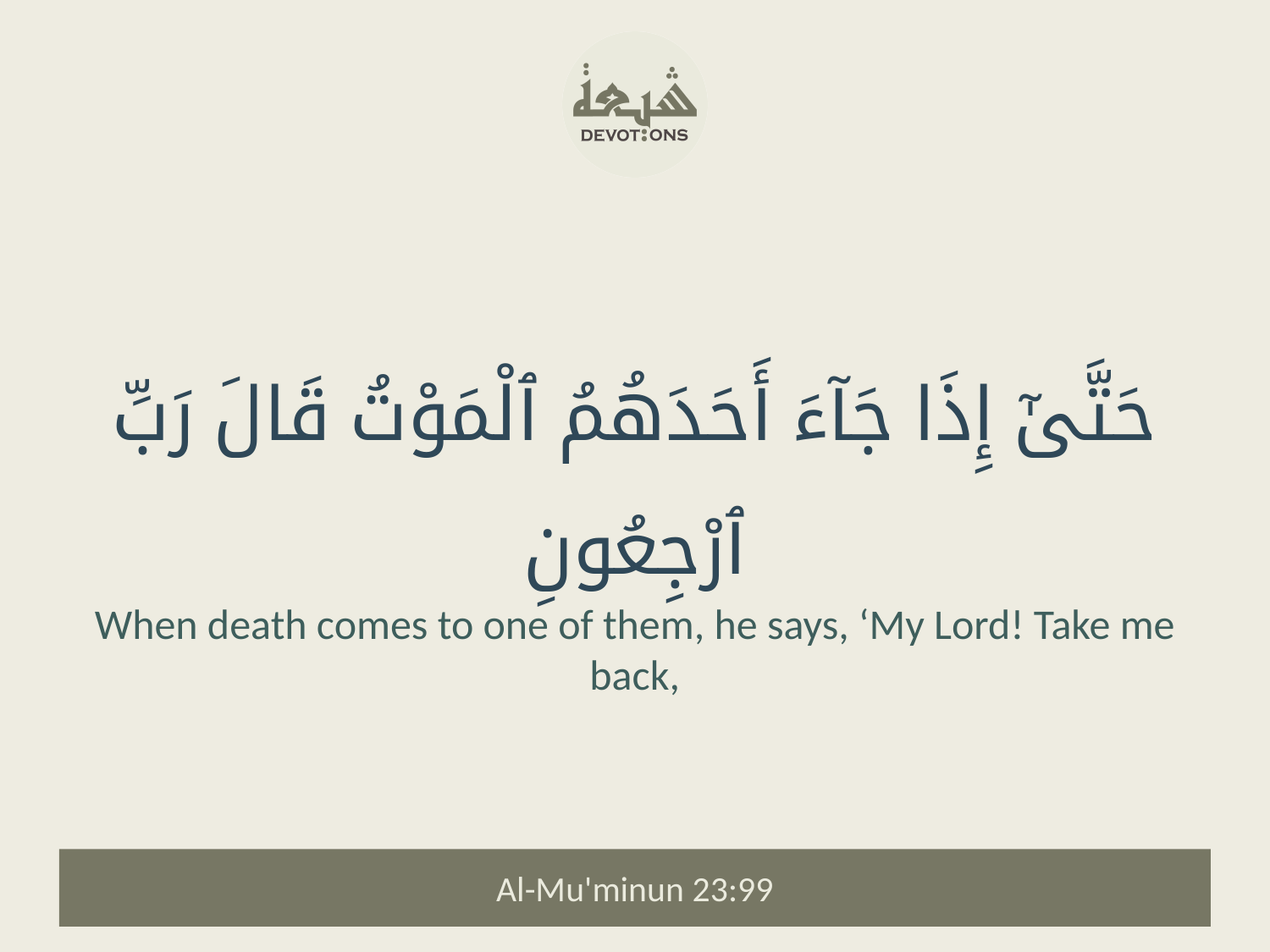

حَتَّىٰٓ إِذَا جَآءَ أَحَدَهُمُ ٱلْمَوْتُ قَالَ رَبِّ ٱرْجِعُونِ
When death comes to one of them, he says, ‘My Lord! Take me back,
Al-Mu'minun 23:99